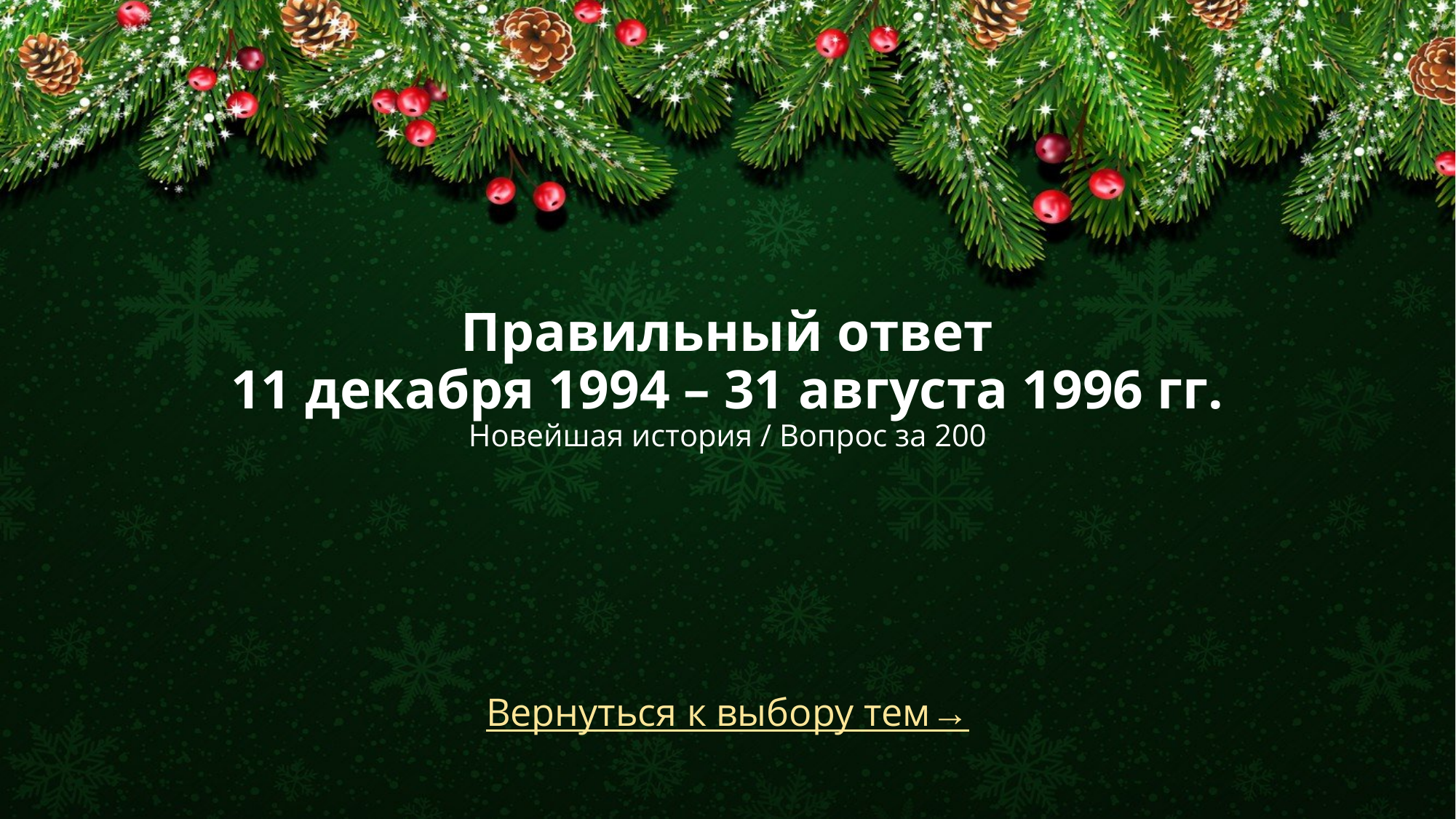

# Правильный ответ 11 декабря 1994 – 31 августа 1996 гг. Новейшая история / Вопрос за 200
Вернуться к выбору тем→